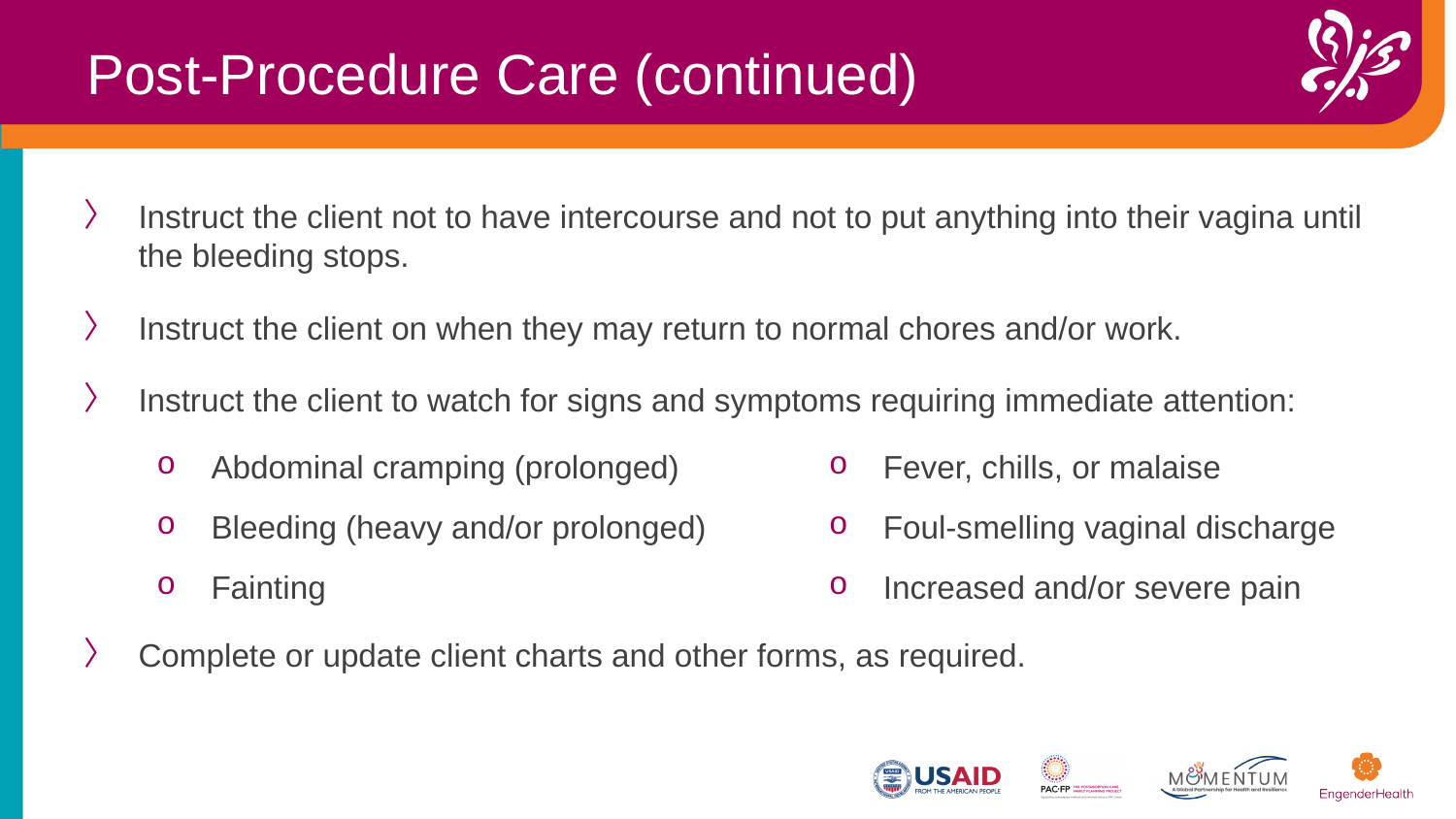

Post-Procedure Care (continued)
Instruct the client not to have intercourse and not to put anything into their vagina until the bleeding stops.
Instruct the client on when they may return to normal chores and/or work.
Instruct the client to watch for signs and symptoms requiring immediate attention:
Fever, chills, or malaise
Foul-smelling vaginal discharge
Increased and/or severe pain
Abdominal cramping (prolonged)
Bleeding (heavy and/or prolonged)
Fainting

Complete or update client charts and other forms, as required.